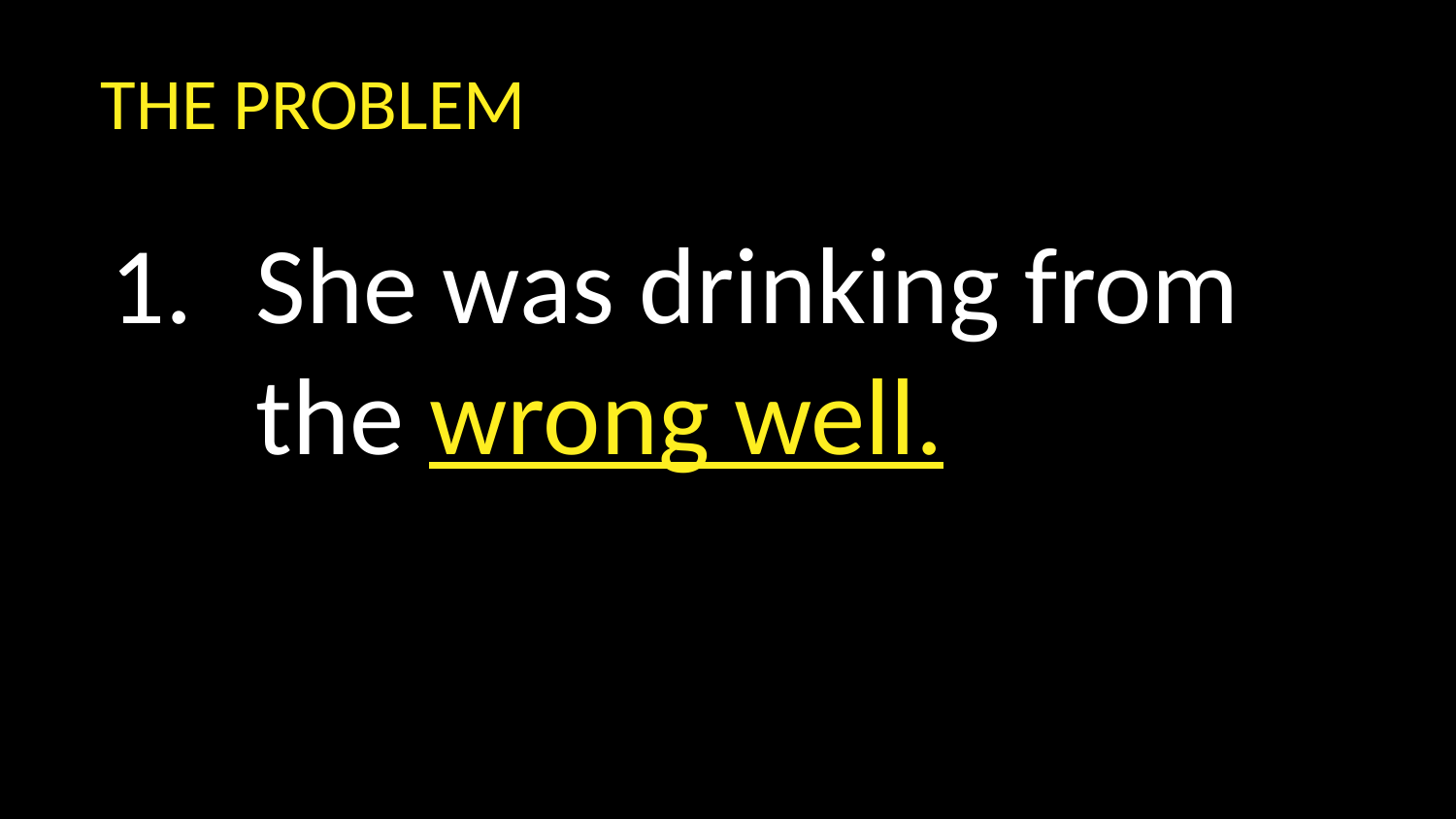

THE PROBLEM
She was drinking from the wrong well.